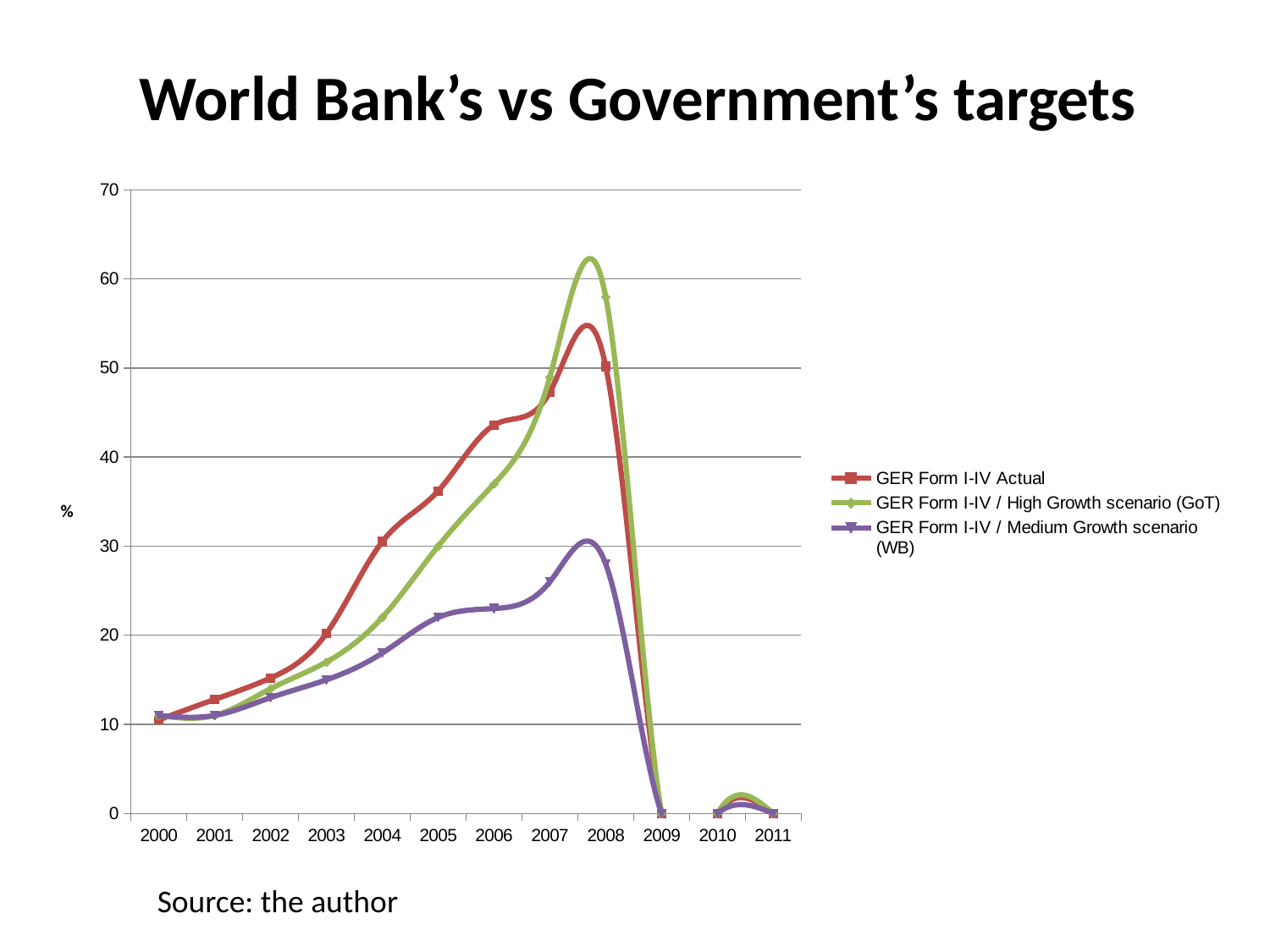

25
World Bank’s vs Government’s targets

[unsupported chart]

Source: the author